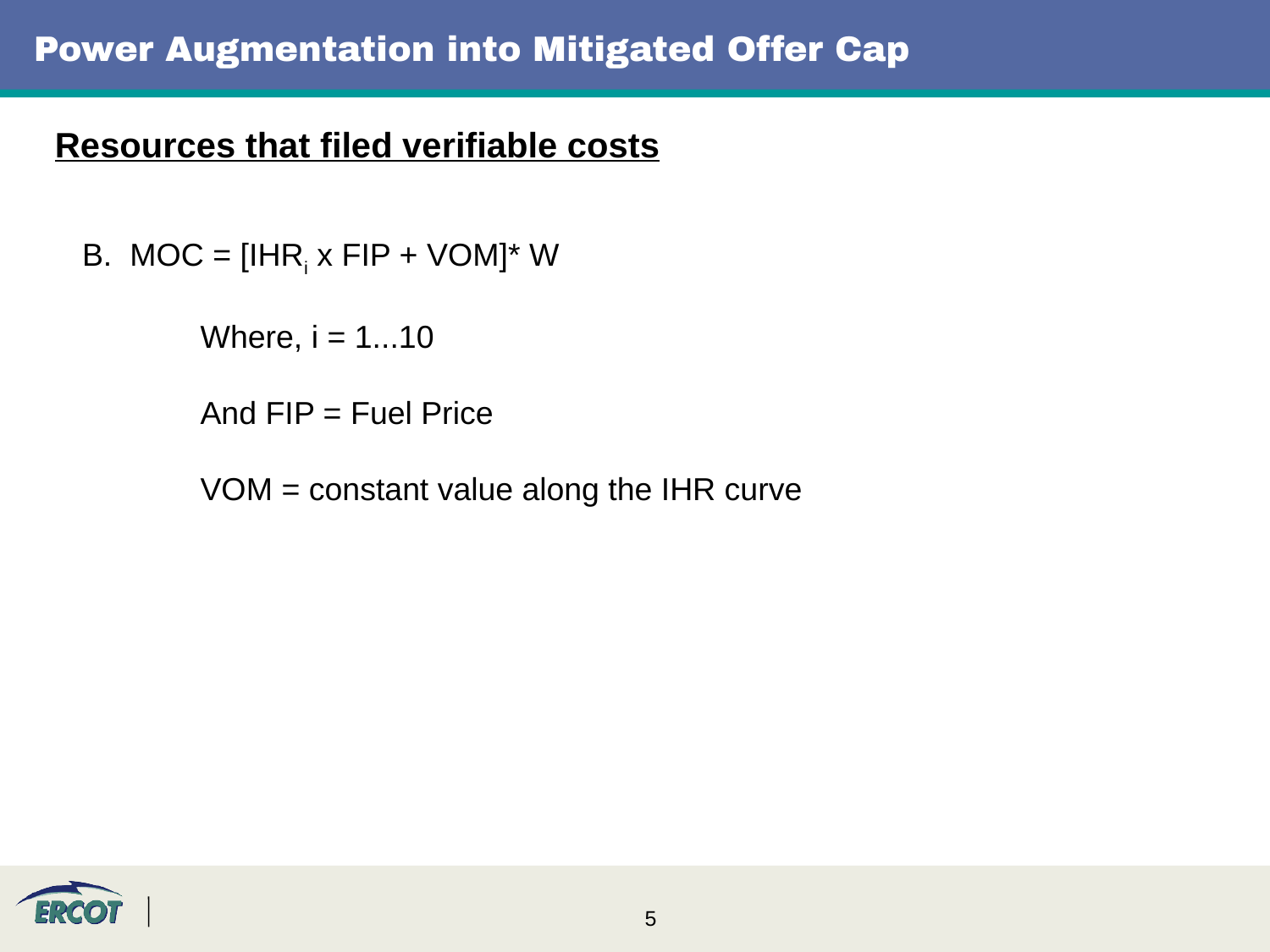

# Power Augmentation into Mitigated Offer Cap
Resources that filed verifiable costs

 B.  MOC = [IHRi x FIP + VOM]* W

  	Where, i = 1...10

  	And FIP = Fuel Price

 	VOM = constant value along the IHR curve